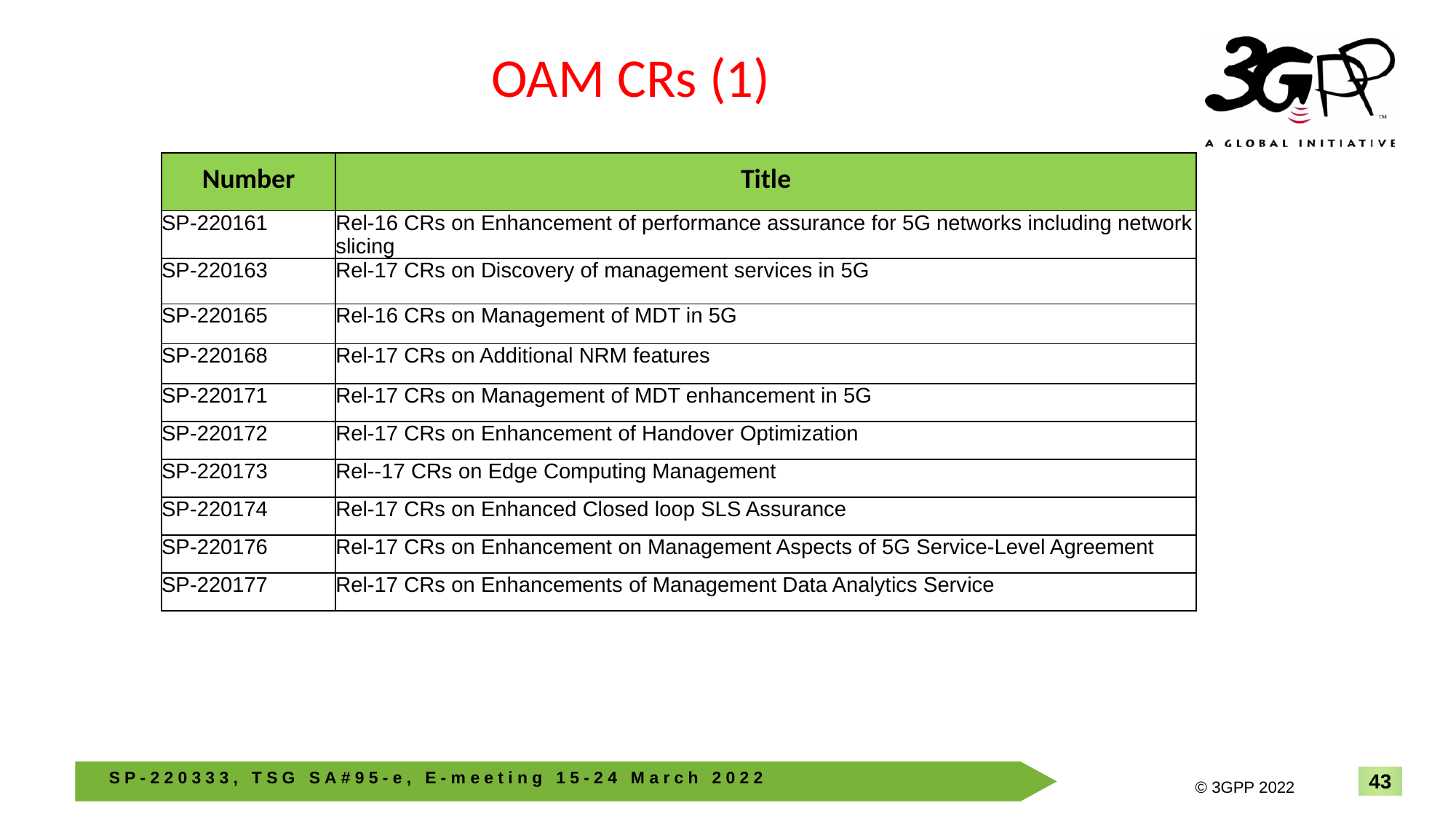

# OAM CRs (1)
| Number | Title |
| --- | --- |
| SP-220161 | Rel-16 CRs on Enhancement of performance assurance for 5G networks including network slicing |
| SP-220163 | Rel-17 CRs on Discovery of management services in 5G |
| SP-220165 | Rel-16 CRs on Management of MDT in 5G |
| SP-220168 | Rel-17 CRs on Additional NRM features |
| SP-220171 | Rel-17 CRs on Management of MDT enhancement in 5G |
| SP-220172 | Rel-17 CRs on Enhancement of Handover Optimization |
| SP-220173 | Rel--17 CRs on Edge Computing Management |
| SP-220174 | Rel-17 CRs on Enhanced Closed loop SLS Assurance |
| SP-220176 | Rel-17 CRs on Enhancement on Management Aspects of 5G Service-Level Agreement |
| SP-220177 | Rel-17 CRs on Enhancements of Management Data Analytics Service |